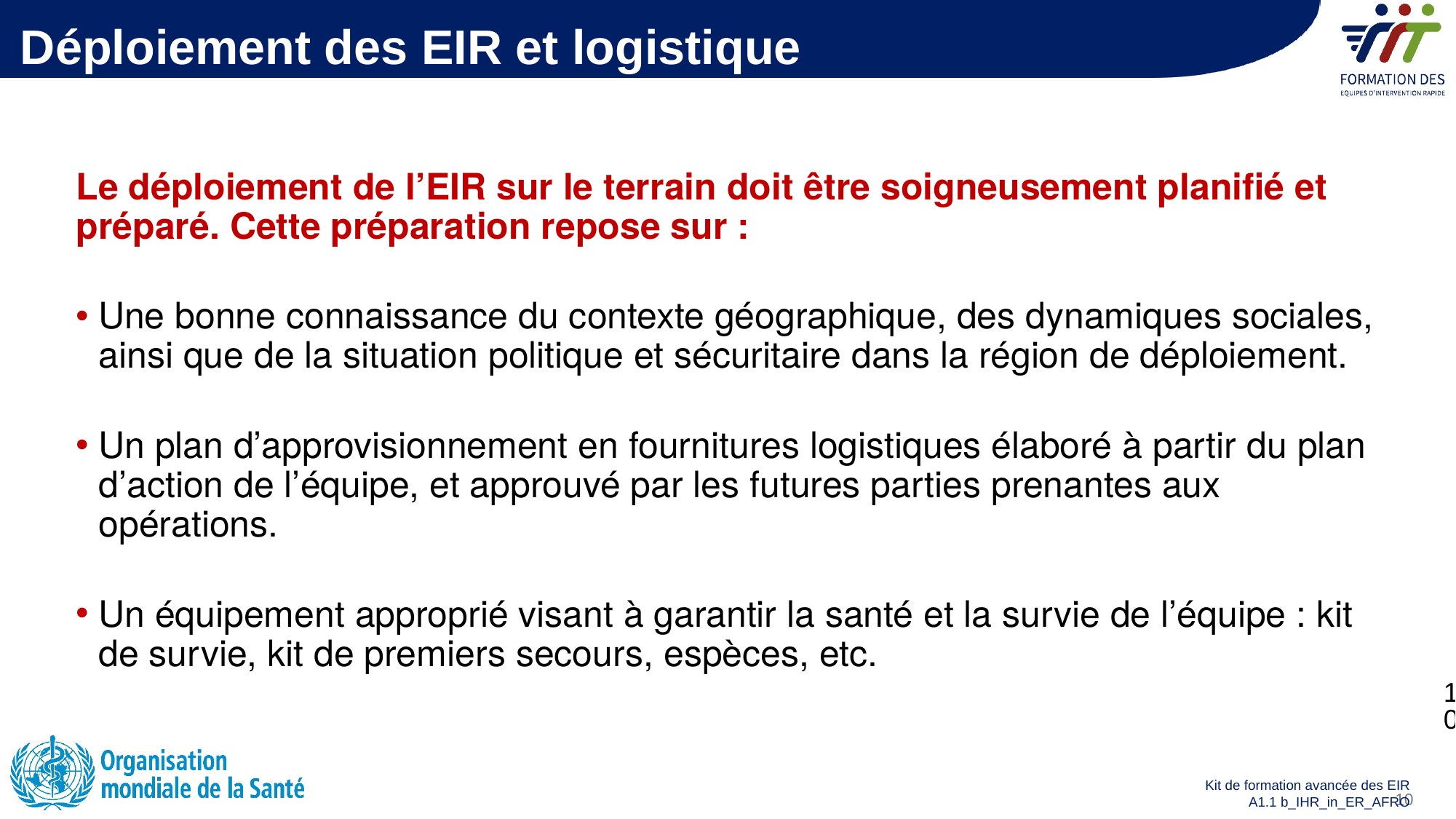

Déploiement des EIR et logistique
Le déploiement de l’EIR sur le terrain doit être soigneusement planifié et préparé. Cette préparation repose sur :

Une bonne connaissance du contexte géographique, des dynamiques sociales, ainsi que de la situation politique et sécuritaire dans la région de déploiement.

Un plan d’approvisionnement en fournitures logistiques élaboré à partir du plan d’action de l’équipe, et approuvé par les futures parties prenantes aux opérations.

Un équipement approprié visant à garantir la santé et la survie de l’équipe : kit de survie, kit de premiers secours, espèces, etc.

10